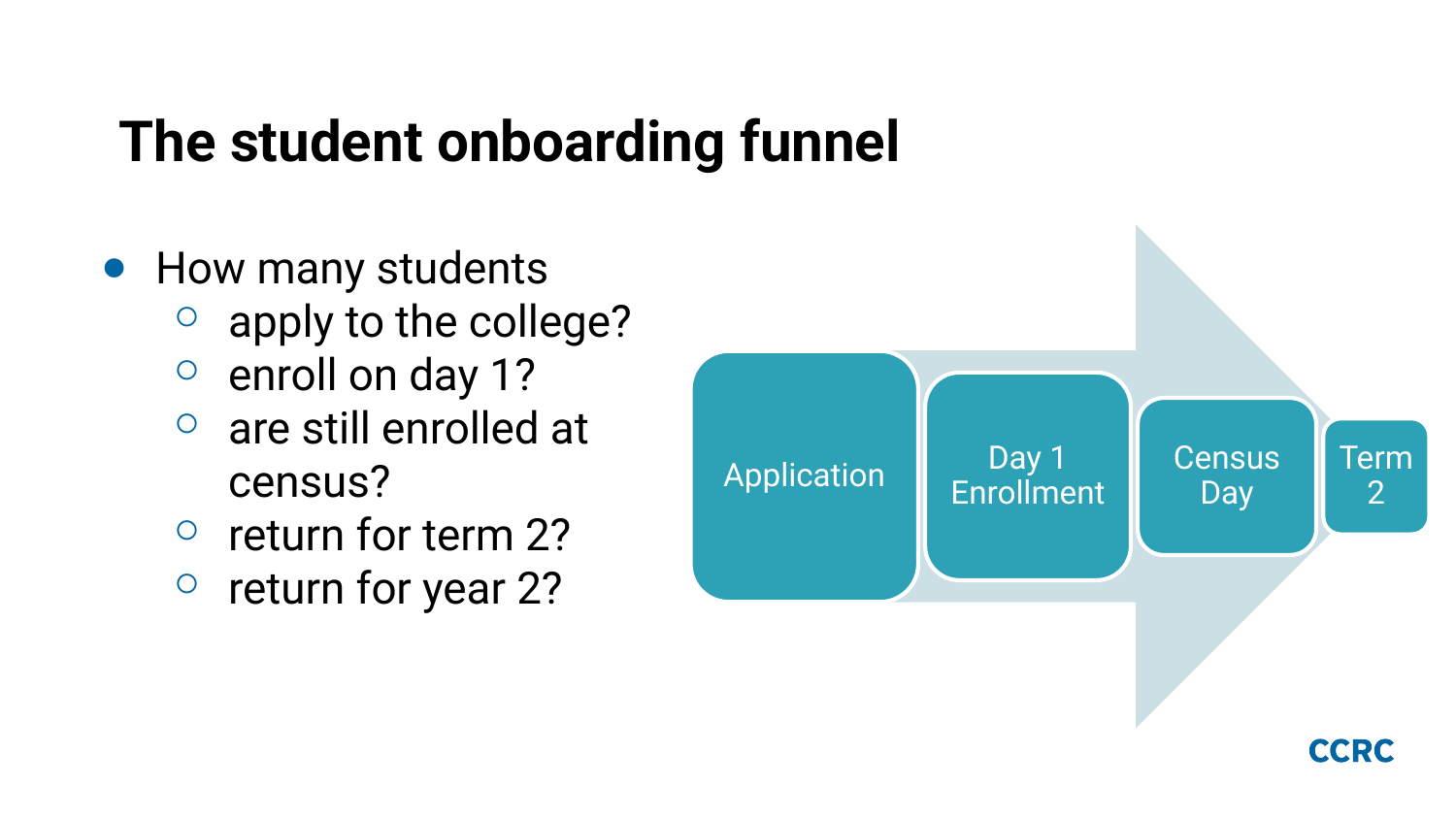

# The student onboarding funnel
How many students
apply to the college?
enroll on day 1?
are still enrolled at census?
return for term 2?
return for year 2?

Application

Day 1 Enrollment

Census Day

Term 2